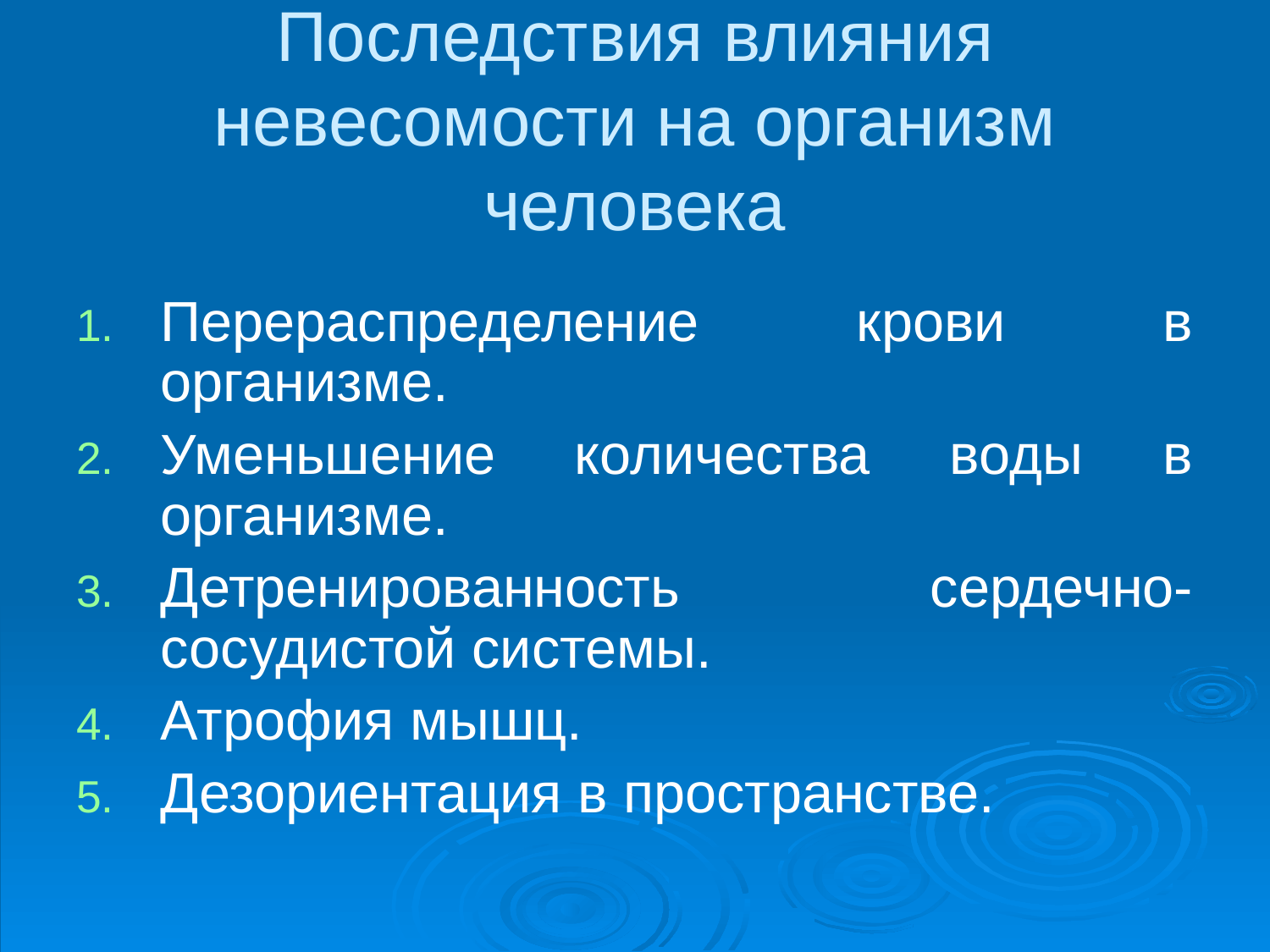

# Последствия влияния невесомости на организм человека
Перераспределение крови в организме.
Уменьшение количества воды в организме.
Детренированность сердечно-сосудистой системы.
Атрофия мышц.
Дезориентация в пространстве.